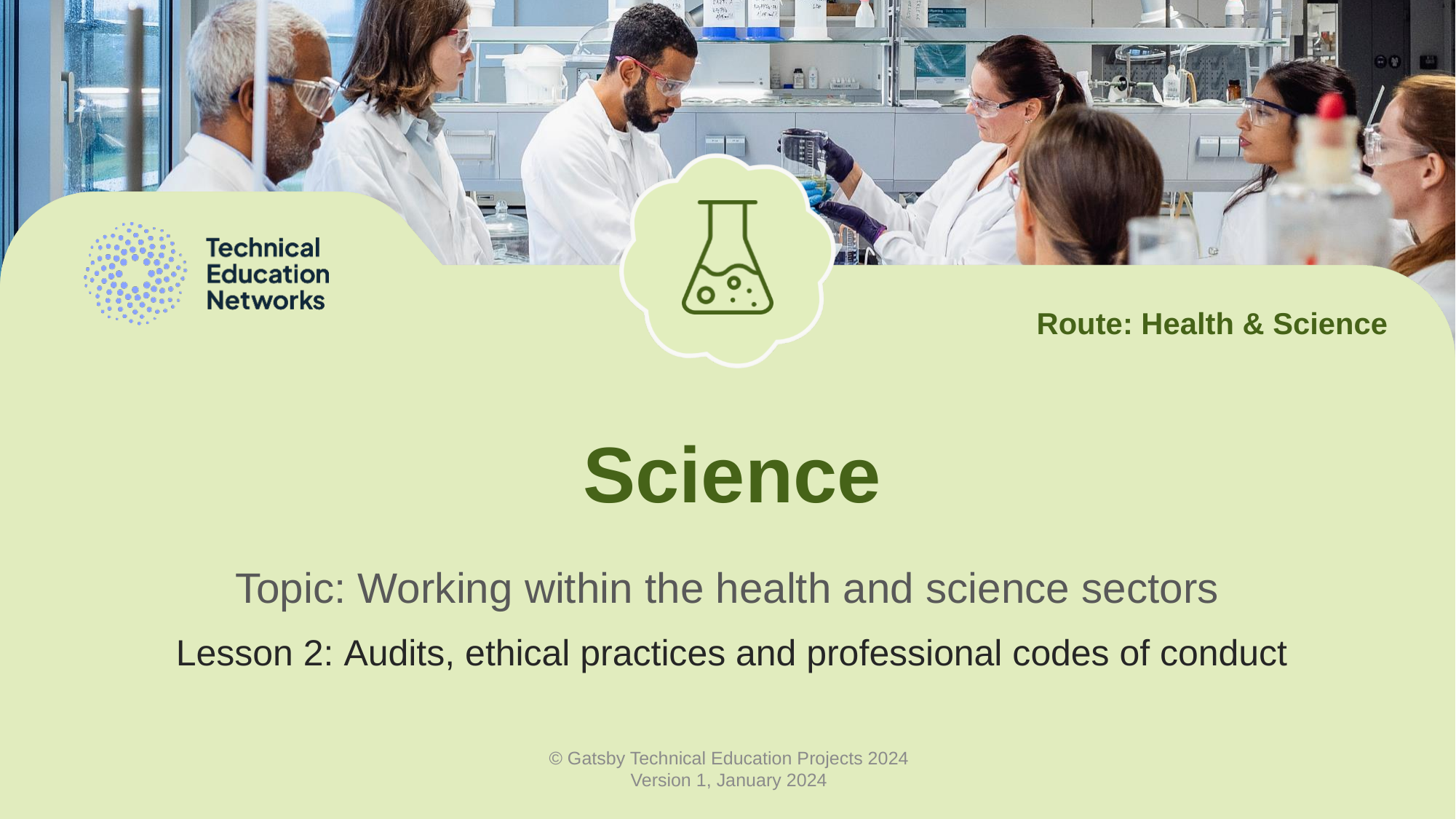

Route: Health & Science
# Science
Topic: Working within the health and science sectors
Lesson 2: Audits, ethical practices and professional codes of conduct